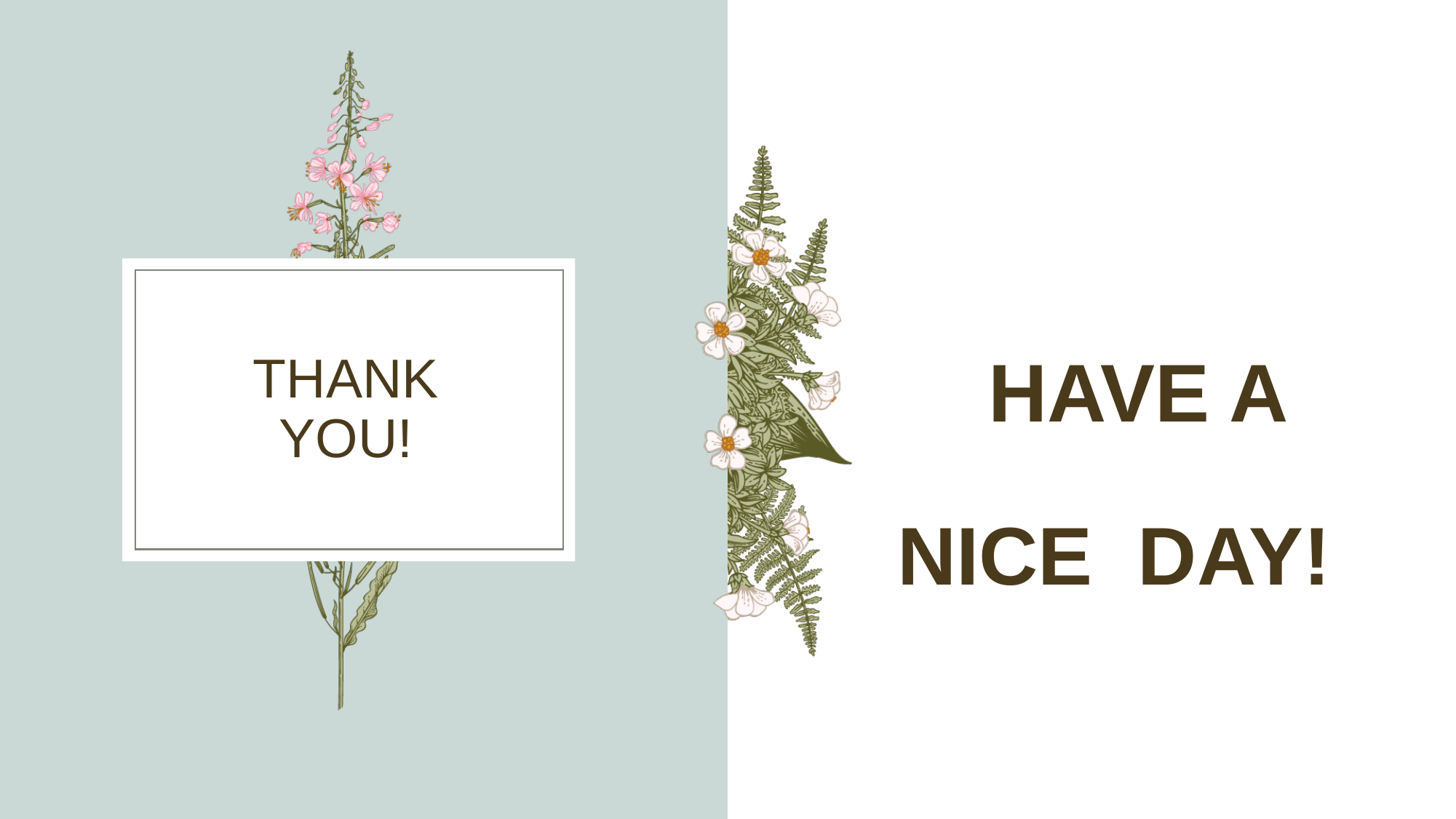

HAVE A
NICE  DAY!
# THANK YOU!